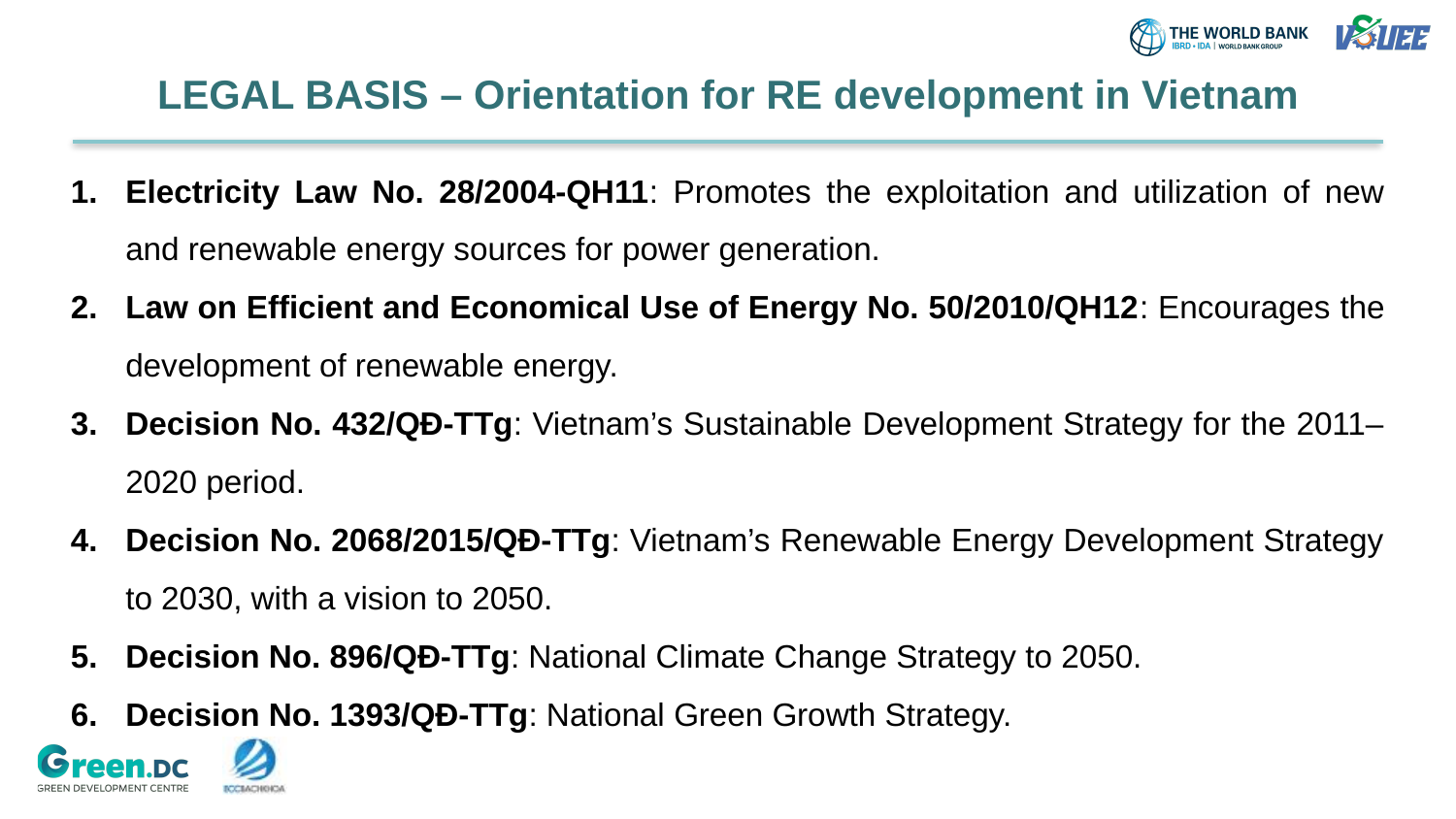

# LEGAL BASIS – Orientation for RE development in Vietnam
Electricity Law No. 28/2004-QH11: Promotes the exploitation and utilization of new and renewable energy sources for power generation.
Law on Efficient and Economical Use of Energy No. 50/2010/QH12: Encourages the development of renewable energy.
Decision No. 432/QĐ-TTg: Vietnam’s Sustainable Development Strategy for the 2011–2020 period.
Decision No. 2068/2015/QĐ-TTg: Vietnam’s Renewable Energy Development Strategy to 2030, with a vision to 2050.
Decision No. 896/QĐ-TTg: National Climate Change Strategy to 2050.
Decision No. 1393/QĐ-TTg: National Green Growth Strategy.